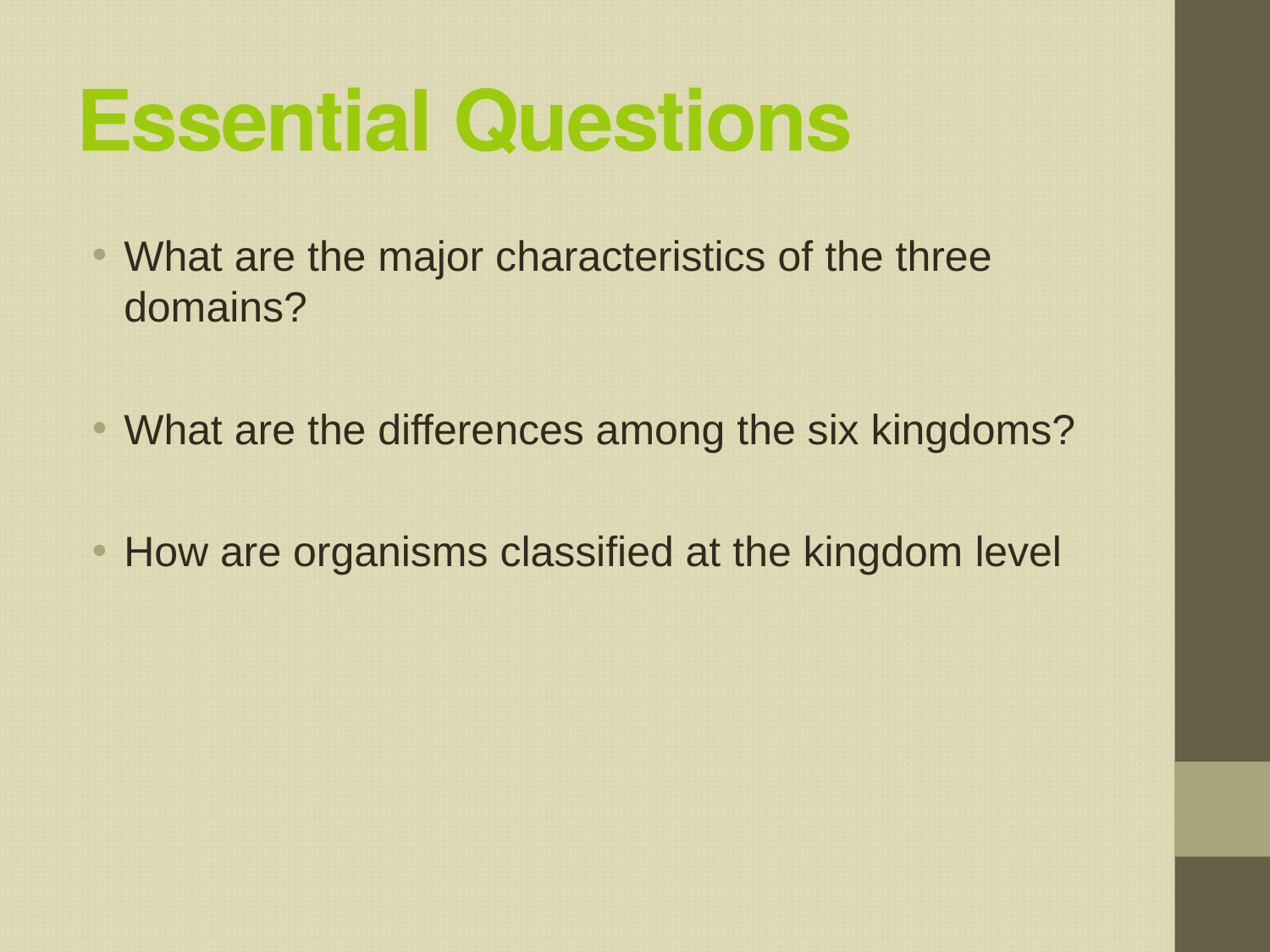

# Essential Questions
What are the major characteristics of the three domains?

What are the differences among the six kingdoms?

How are organisms classified at the kingdom level